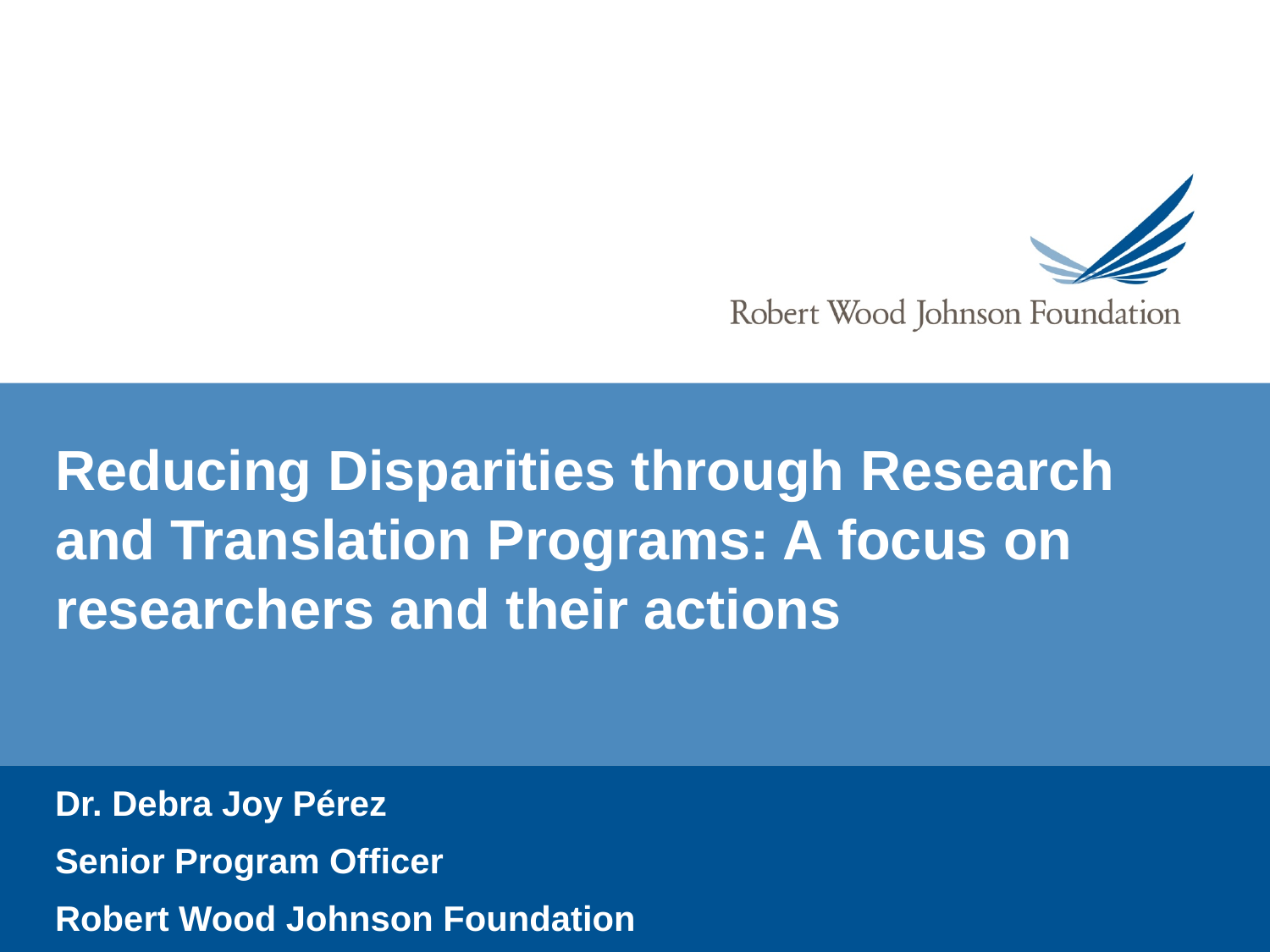

# Reducing Disparities through Research and Translation Programs: A focus on researchers and their actions
Dr. Debra Joy Pérez
Senior Program Officer
Robert Wood Johnson Foundation